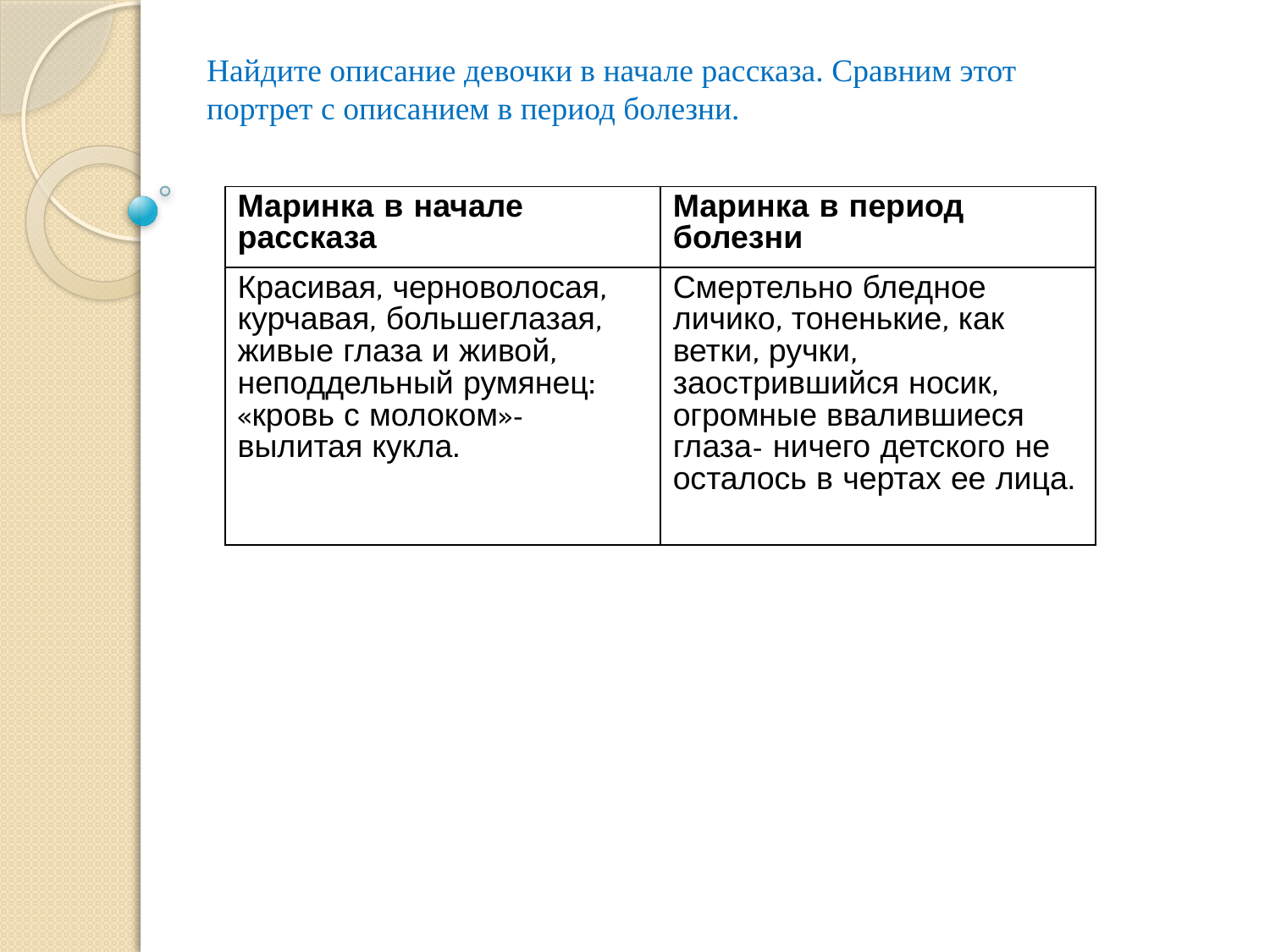

Найдите описание девочки в начале рассказа. Сравним этот портрет с описанием в период болезни.

#
| Маринка в начале рассказа | Маринка в период болезни |
| --- | --- |
| Красивая, черноволосая, курчавая, большеглазая, живые глаза и живой, неподдельный румянец: «кровь с молоком»-вылитая кукла. | Смертельно бледное личико, тоненькие, как ветки, ручки, заострившийся носик, огромные ввалившиеся глаза- ничего детского не осталось в чертах ее лица. |